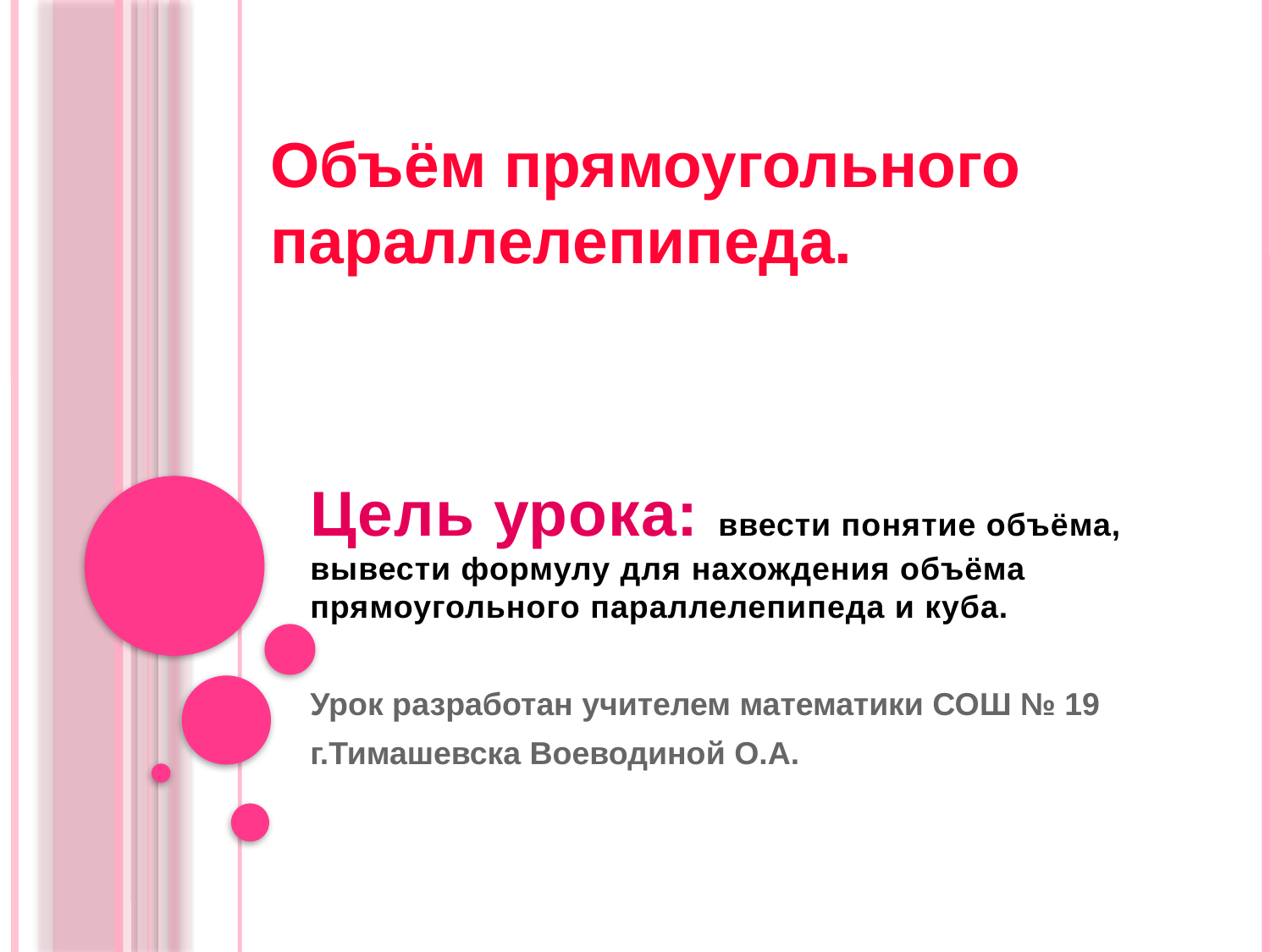

# Объём прямоугольного параллелепипеда.
Цель урока: ввести понятие объёма, вывести формулу для нахождения объёма прямоугольного параллелепипеда и куба.

Урок разработан учителем математики СОШ № 19
г.Тимашевска Воеводиной О.А.